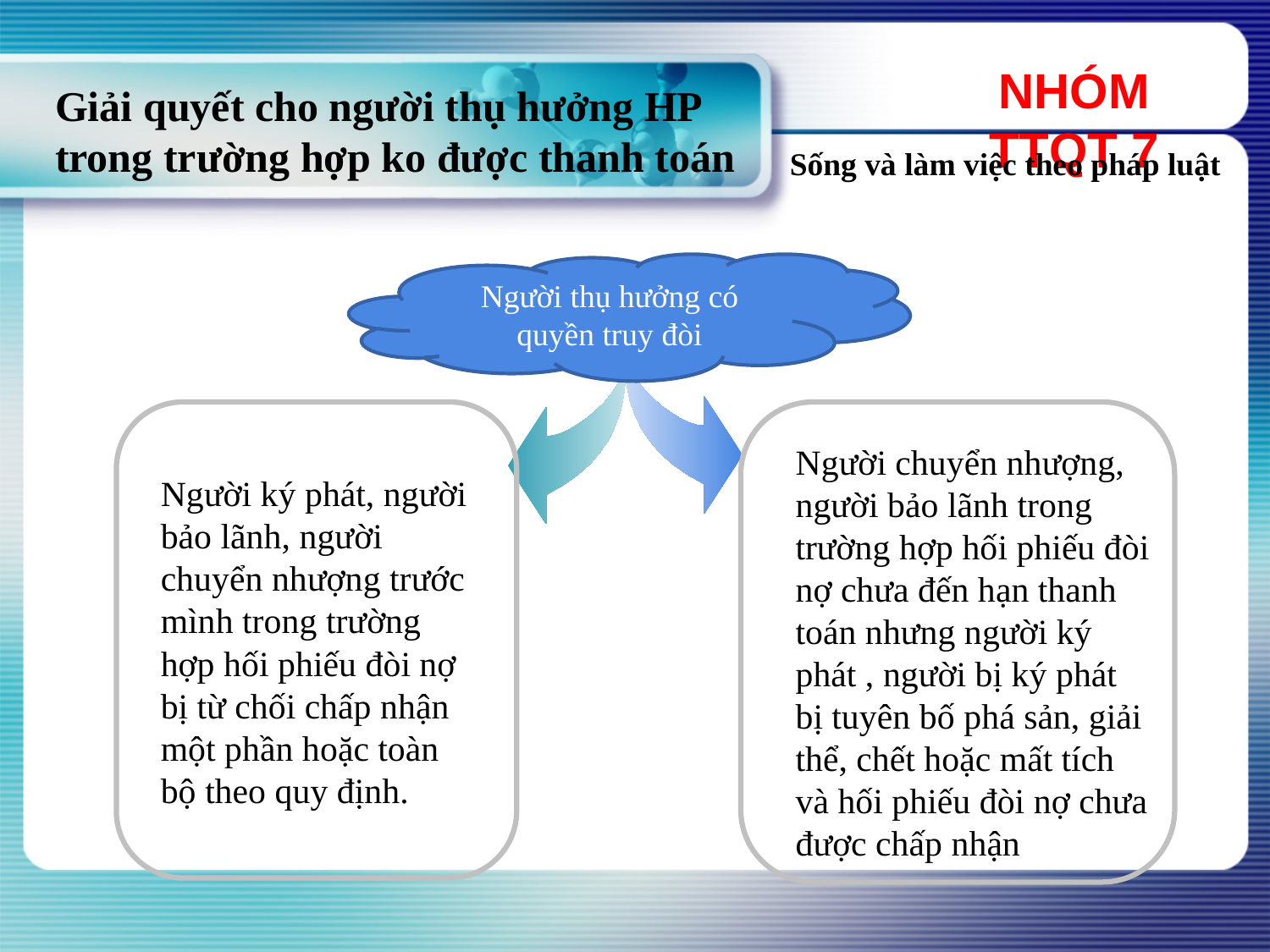

NHÓM TTQT 7
# Giải quyết cho người thụ hưởng HP trong trường hợp ko được thanh toán
Sống và làm việc theo pháp luật
Người thụ hưởng có quyền truy đòi

Người chuyển nhượng, người bảo lãnh trong trường hợp hối phiếu đòi nợ chưa đến hạn thanh toán nhưng người ký phát , người bị ký phát bị tuyên bố phá sản, giải thể, chết hoặc mất tích và hối phiếu đòi nợ chưa được chấp nhận
Người ký phát, người bảo lãnh, người chuyển nhượng trước mình trong trường hợp hối phiếu đòi nợ bị từ chối chấp nhận một phần hoặc toàn bộ theo quy định.